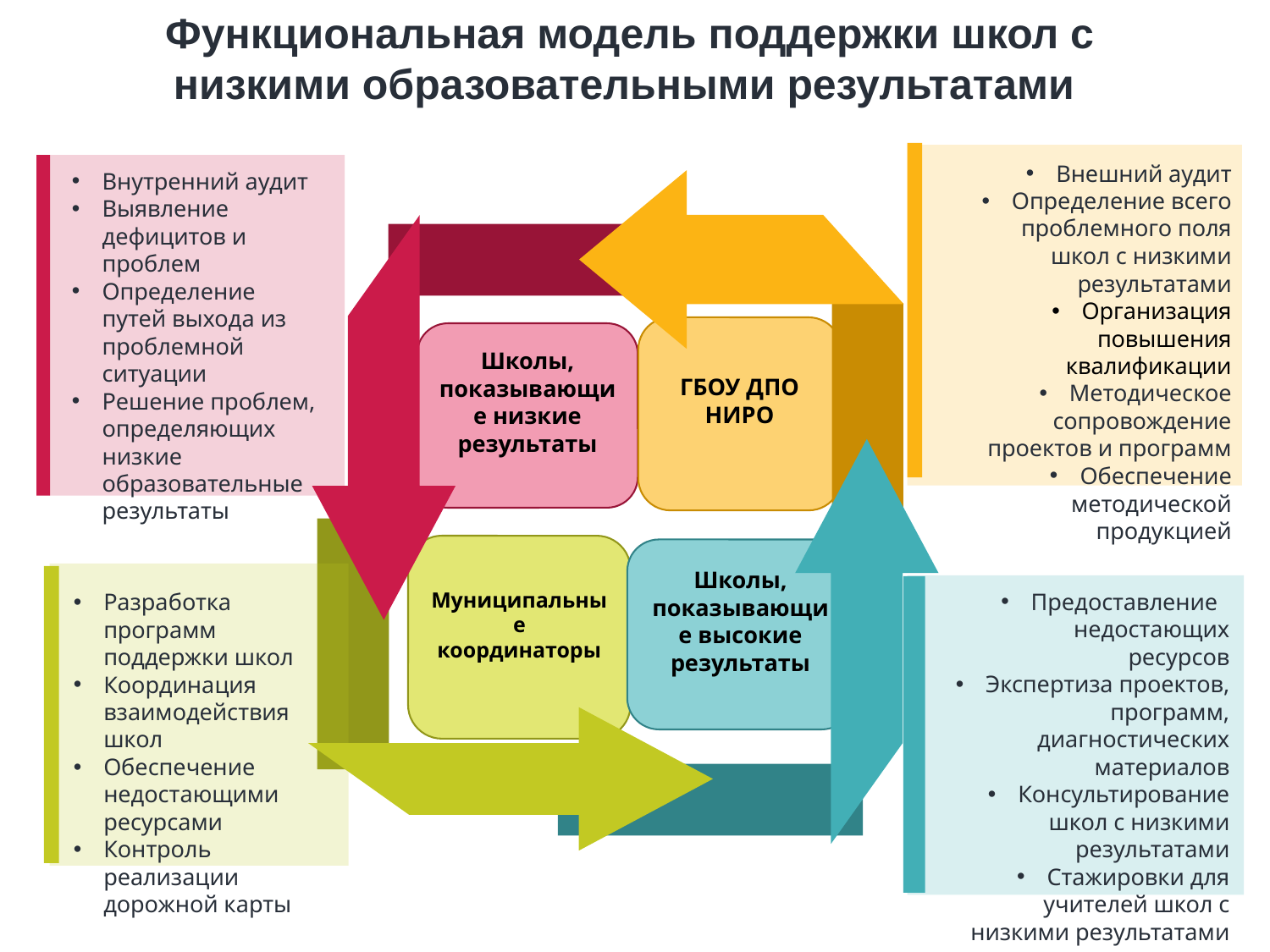

Функциональная модель поддержки школ с низкими образовательными результатами

Внешний аудит
Определение всего проблемного поля школ с низкими результатами
Организация повышения квалификации
Методическое сопровождение проектов и программ
Обеспечение методической продукцией

Внутренний аудит
Выявление дефицитов и проблем
Определение путей выхода из проблемной ситуации
Решение проблем, определяющих низкие образовательные результаты

ГБОУ ДПО НИРО

Школы, показывающие низкие результаты

Муниципальные координаторы

Школы, показывающие высокие результаты

Предоставление   недостающих ресурсов
Экспертиза проектов, программ, диагностических материалов
Консультирование школ с низкими результатами
Стажировки для учителей школ с низкими результатами
Разработка программ  поддержки школ
Координация взаимодействия школ
Обеспечение недостающими ресурсами
Контроль реализации дорожной карты